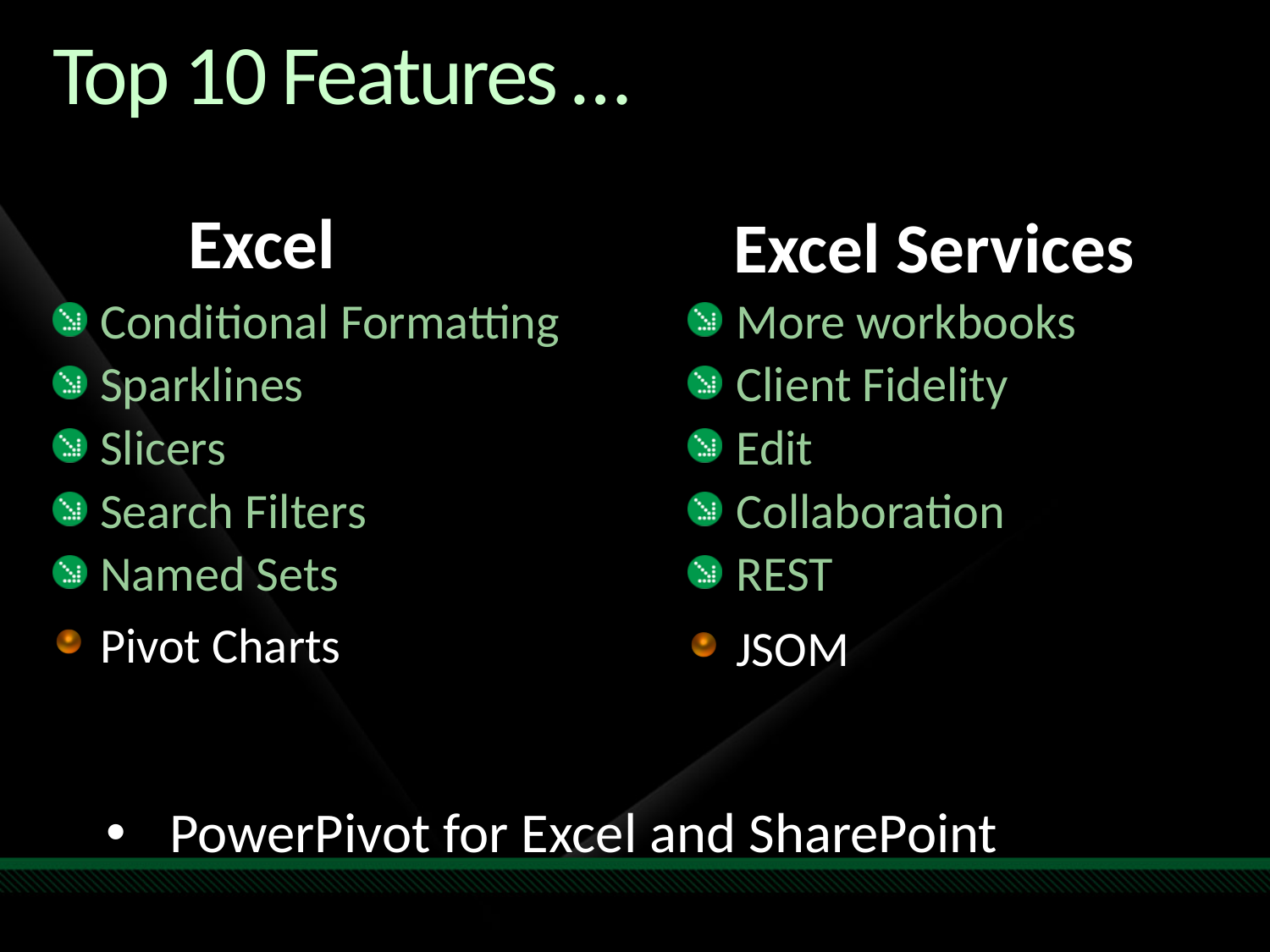

# Top 10 Features …
Excel
Excel Services
Conditional Formatting
Sparklines
Slicers
Search Filters
Named Sets
More workbooks
Client Fidelity
Edit
Collaboration
REST
Pivot Charts

JSOM

PowerPivot for Excel and SharePoint